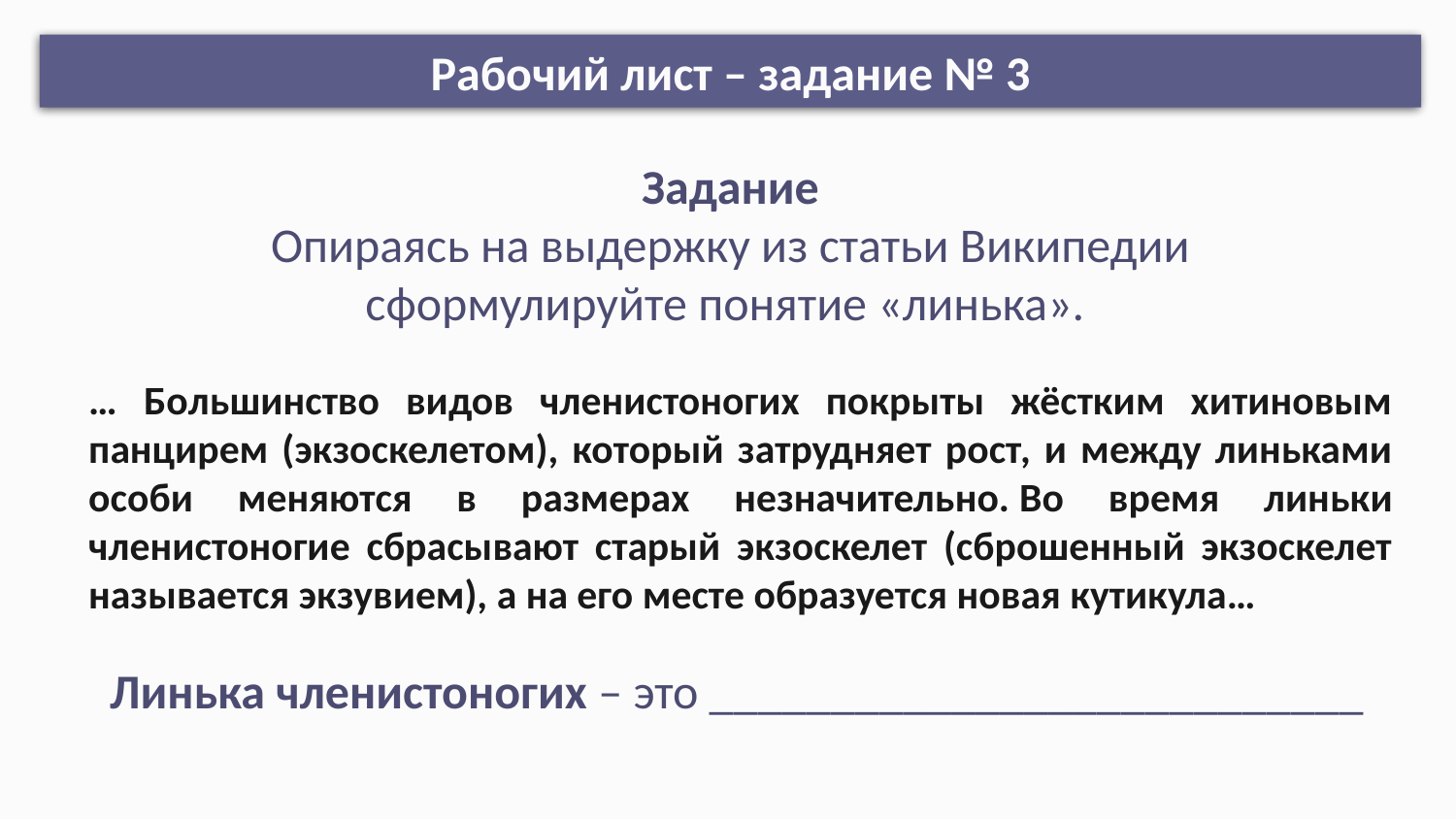

Рабочий лист – задание № 3
Задание
Опираясь на выдержку из статьи Википедии
сформулируйте понятие «линька».
… Большинство видов членистоногих покрыты жёстким хитиновым панцирем (экзоскелетом), который затрудняет рост, и между линьками особи меняются в размерах незначительно. Во время линьки членистоногие сбрасывают старый экзоскелет (сброшенный экзоскелет называется экзувием), а на его месте образуется новая кутикула…
Линька членистоногих – это ___________________________